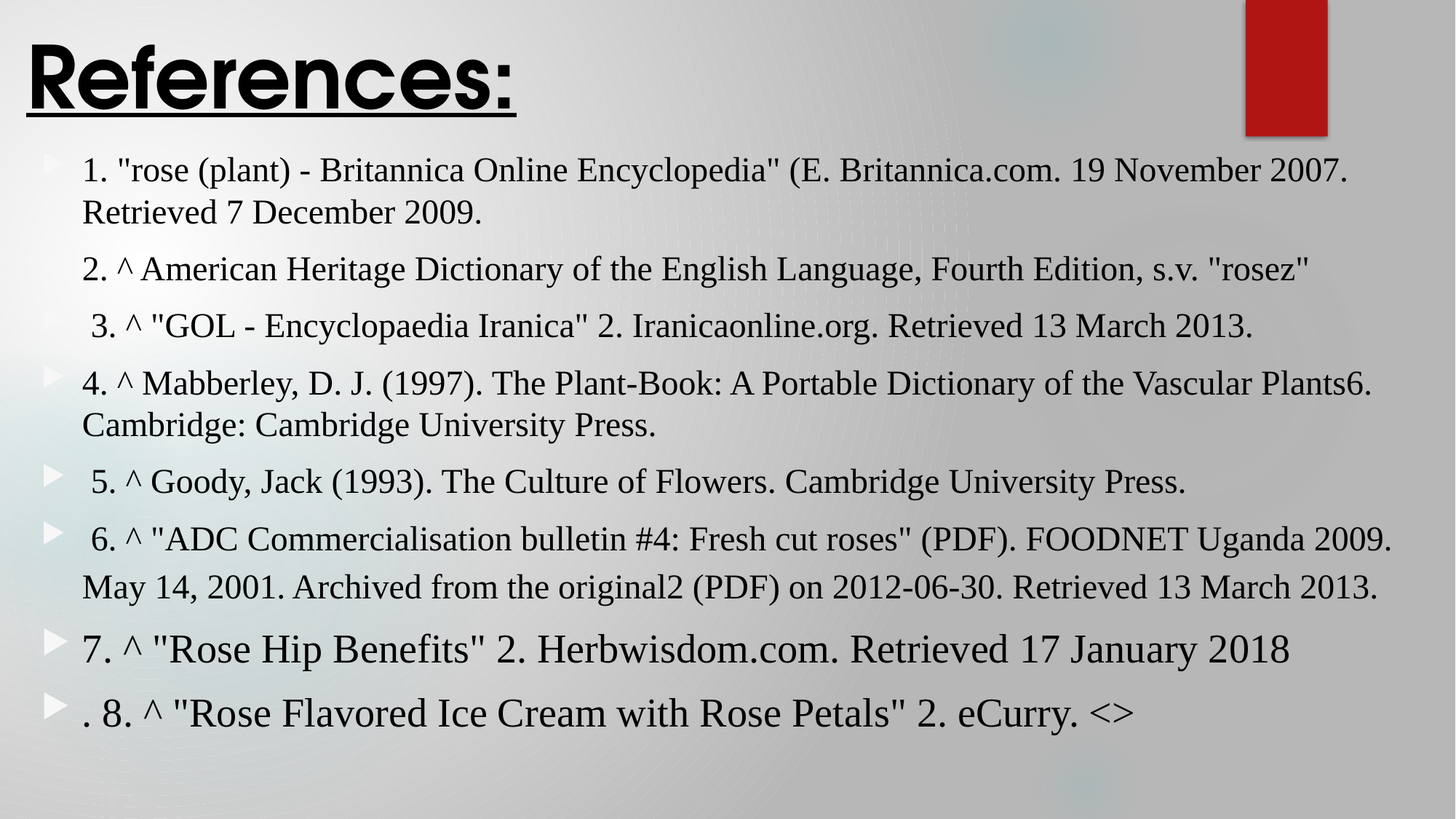

# References:
1. "rose (plant) - Britannica Online Encyclopedia" (E. Britannica.com. 19 November 2007. Retrieved 7 December 2009.
2. ^ American Heritage Dictionary of the English Language, Fourth Edition, s.v. "rosez"
 3. ^ "GOL - Encyclopaedia Iranica" 2. Iranicaonline.org. Retrieved 13 March 2013.
4. ^ Mabberley, D. J. (1997). The Plant-Book: A Portable Dictionary of the Vascular Plants6. Cambridge: Cambridge University Press.
 5. ^ Goody, Jack (1993). The Culture of Flowers. Cambridge University Press.
 6. ^ "ADC Commercialisation bulletin #4: Fresh cut roses" (PDF). FOODNET Uganda 2009. May 14, 2001. Archived from the original2 (PDF) on 2012-06-30. Retrieved 13 March 2013.
7. ^ "Rose Hip Benefits" 2. Herbwisdom.com. Retrieved 17 January 2018
. 8. ^ "Rose Flavored Ice Cream with Rose Petals" 2. eCurry. <>